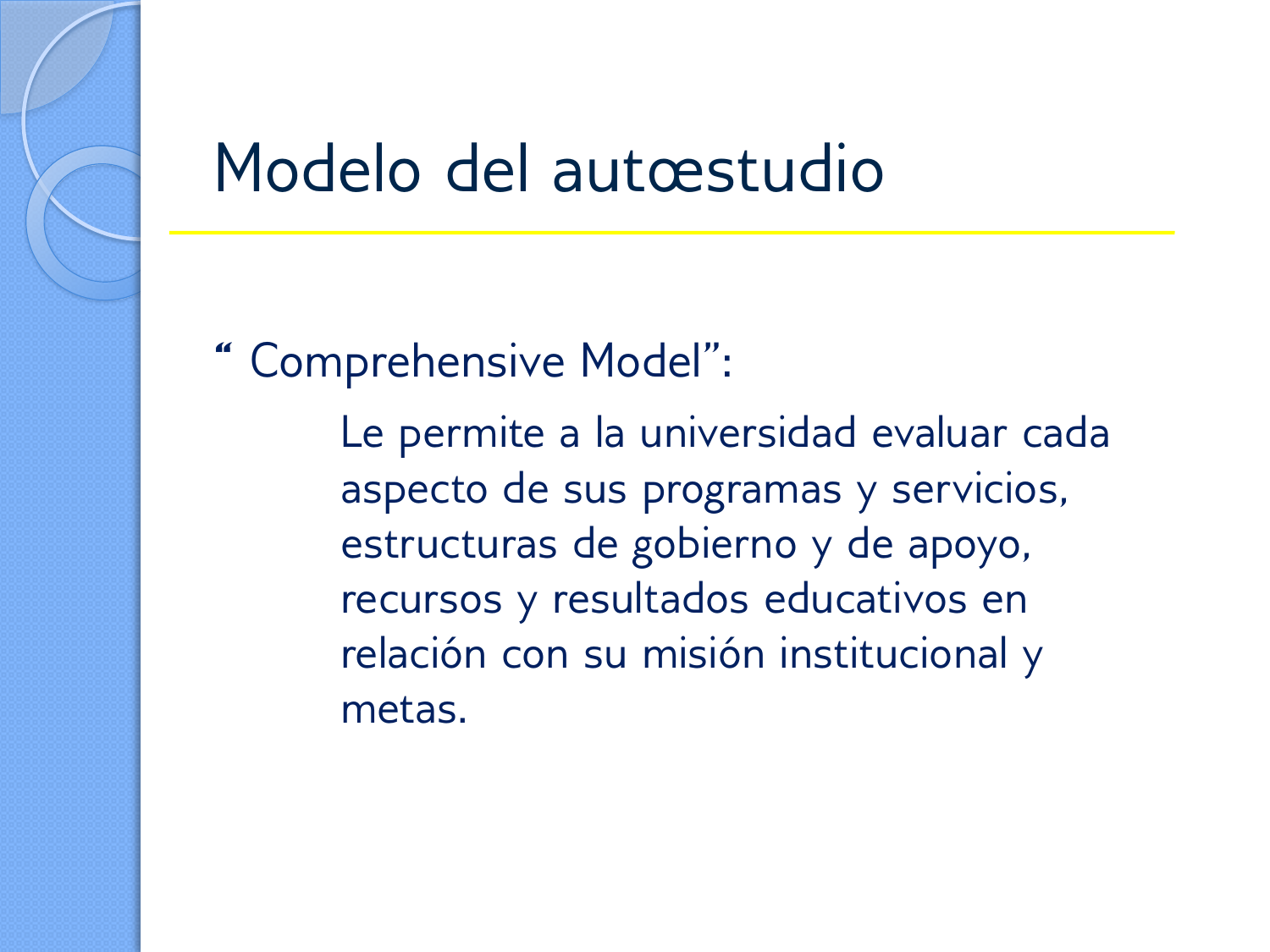

# Modelo del autoestudio

“ Comprehensive Model”:
	Le permite a la universidad evaluar cada aspecto de sus programas y servicios, estructuras de gobierno y de apoyo, recursos y resultados educativos en relación con su misión institucional y metas.